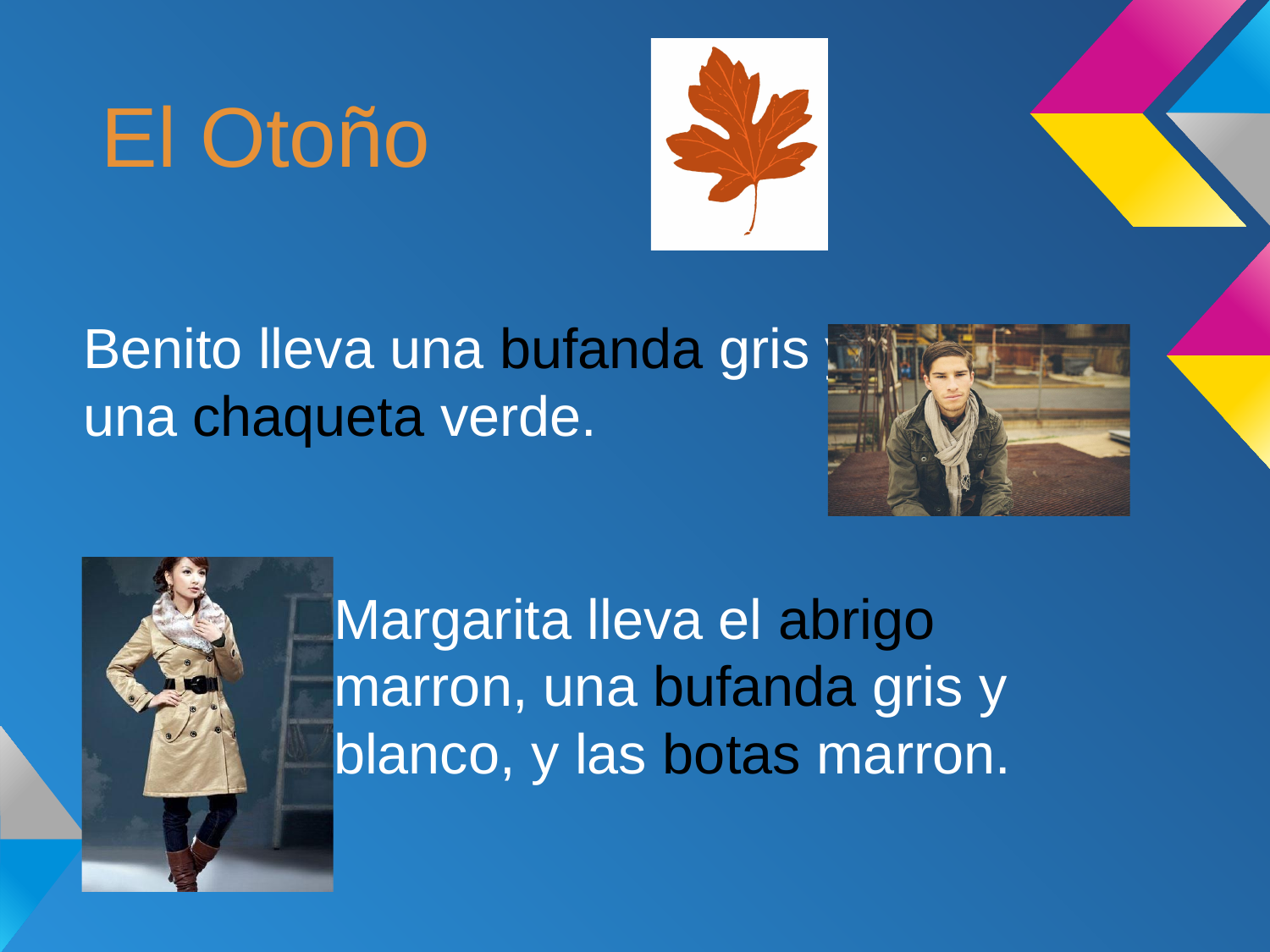

# El Otoño

Benito lleva una bufanda gris y
una chaqueta verde.

                Margarita lleva el abrigo
                marron, una bufanda gris y
                blanco, y las botas marron.